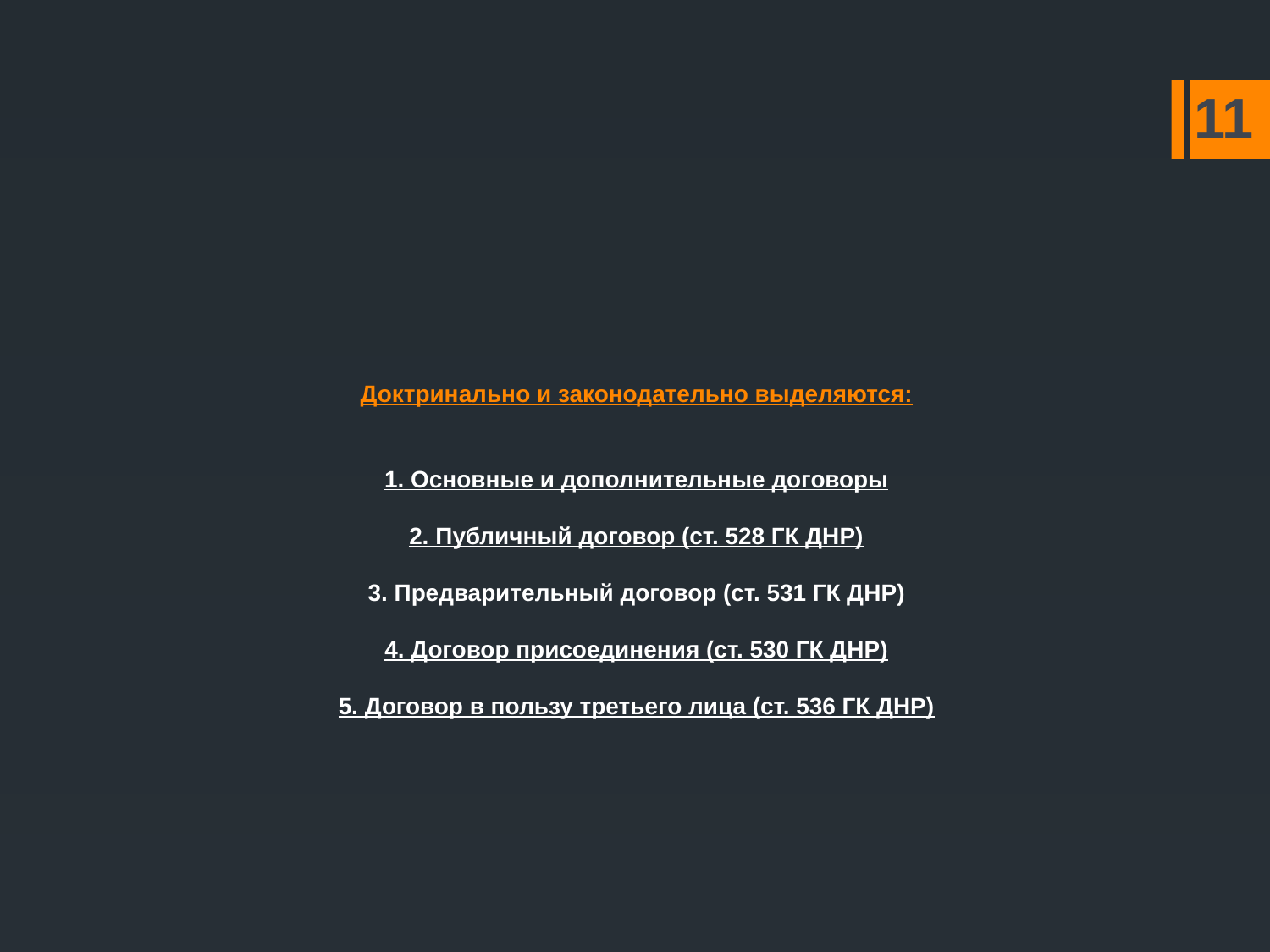

# Доктринально и законодательно выделяются: 1. Основные и дополнительные договоры 2. Публичный договор (ст. 528 ГК ДНР) 3. Предварительный договор (ст. 531 ГК ДНР) 4. Договор присоединения (ст. 530 ГК ДНР) 5. Договор в пользу третьего лица (ст. 536 ГК ДНР)

11